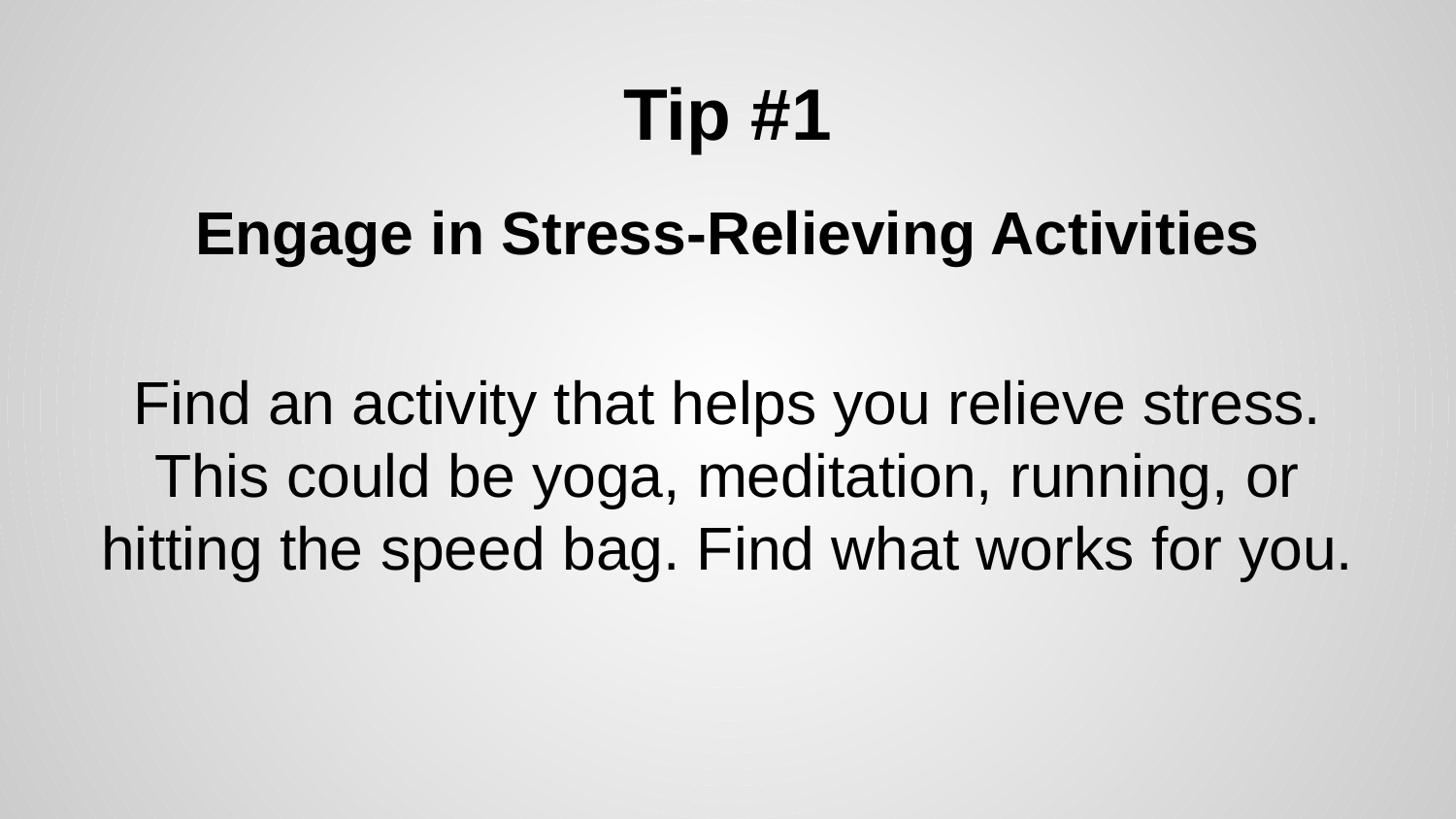

# Tip #1
Engage in Stress-Relieving Activities

Find an activity that helps you relieve stress. This could be yoga, meditation, running, or hitting the speed bag. Find what works for you.